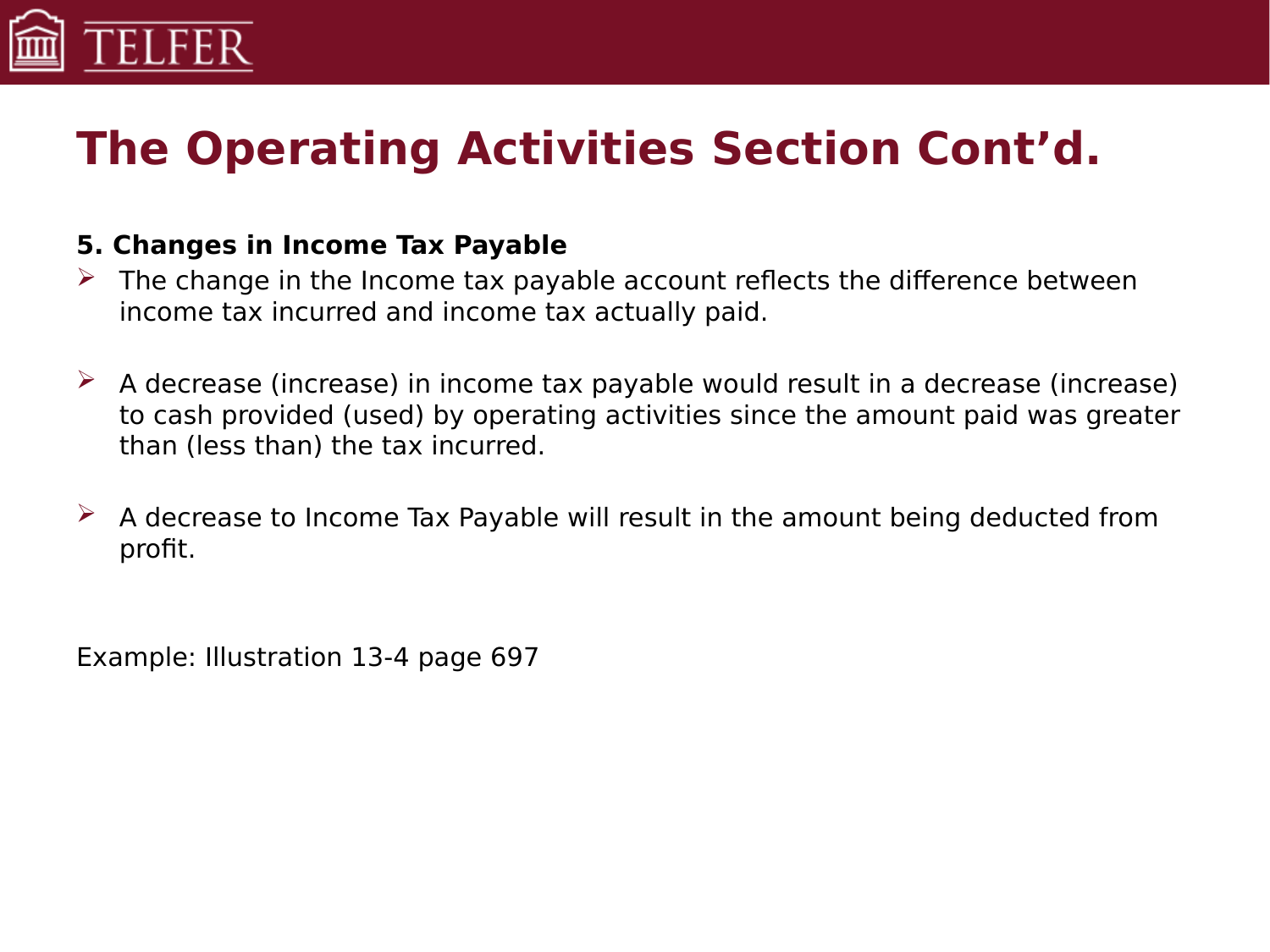

# The Operating Activities Section Cont’d.
5. Changes in Income Tax Payable
The change in the Income tax payable account reflects the difference between income tax incurred and income tax actually paid.

A decrease (increase) in income tax payable would result in a decrease (increase) to cash provided (used) by operating activities since the amount paid was greater than (less than) the tax incurred.

A decrease to Income Tax Payable will result in the amount being deducted from profit.

Example: Illustration 13-4 page 697